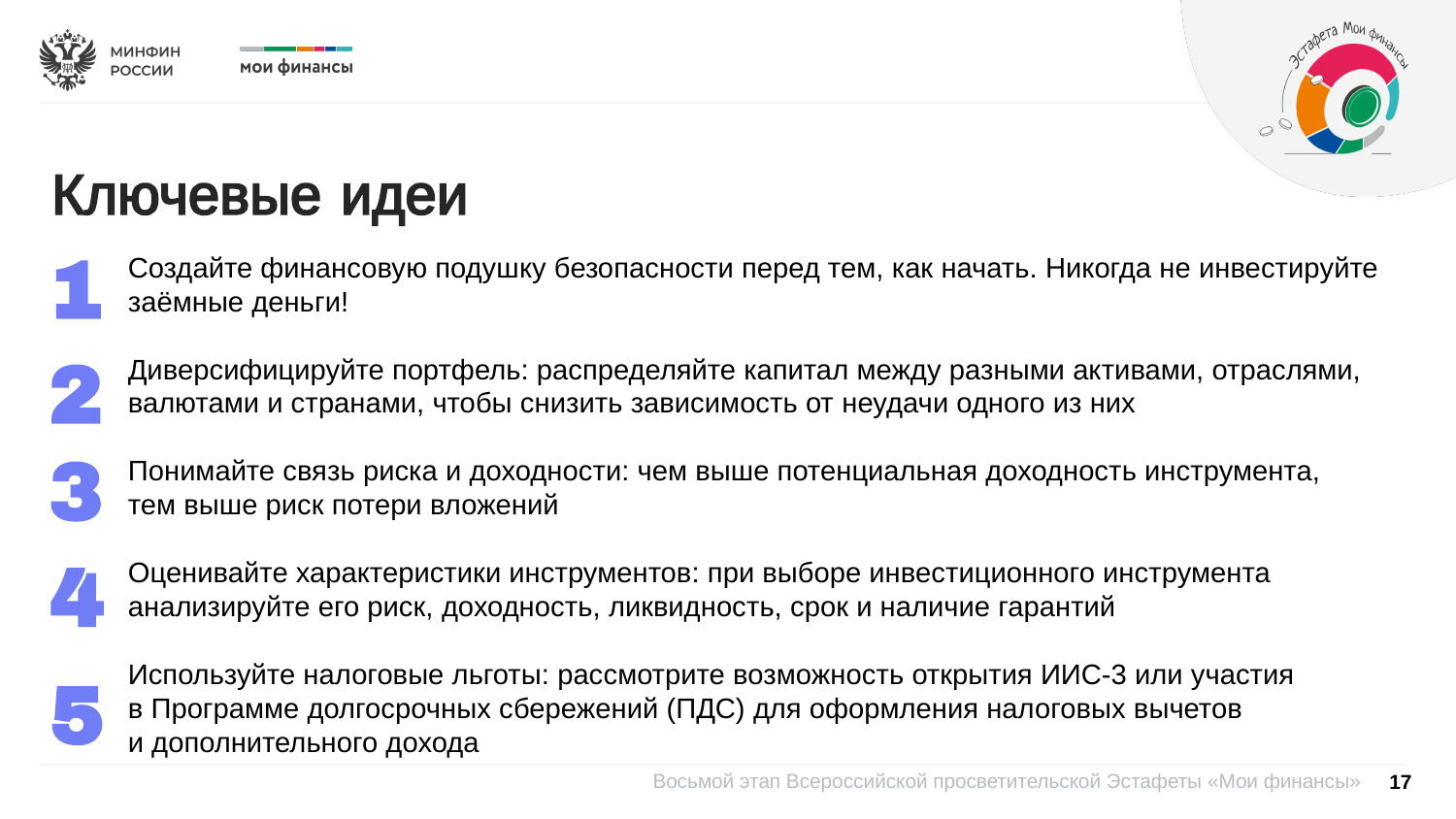

Ключевые идеи
1
Создайте финансовую подушку безопасности перед тем, как начать. Никогда не инвестируйте заёмные деньги!

Диверсифицируйте портфель: распределяйте капитал между разными активами, отраслями, валютами и странами, чтобы снизить зависимость от неудачи одного из них

Понимайте связь риска и доходности: чем выше потенциальная доходность инструмента,
тем выше риск потери вложений

Оценивайте характеристики инструментов: при выборе инвестиционного инструмента анализируйте его риск, доходность, ликвидность, срок и наличие гарантий

Используйте налоговые льготы: рассмотрите возможность открытия ИИС-3 или участия
в Программе долгосрочных сбережений (ПДС) для оформления налоговых вычетов
и дополнительного дохода

2
3
4
5
17